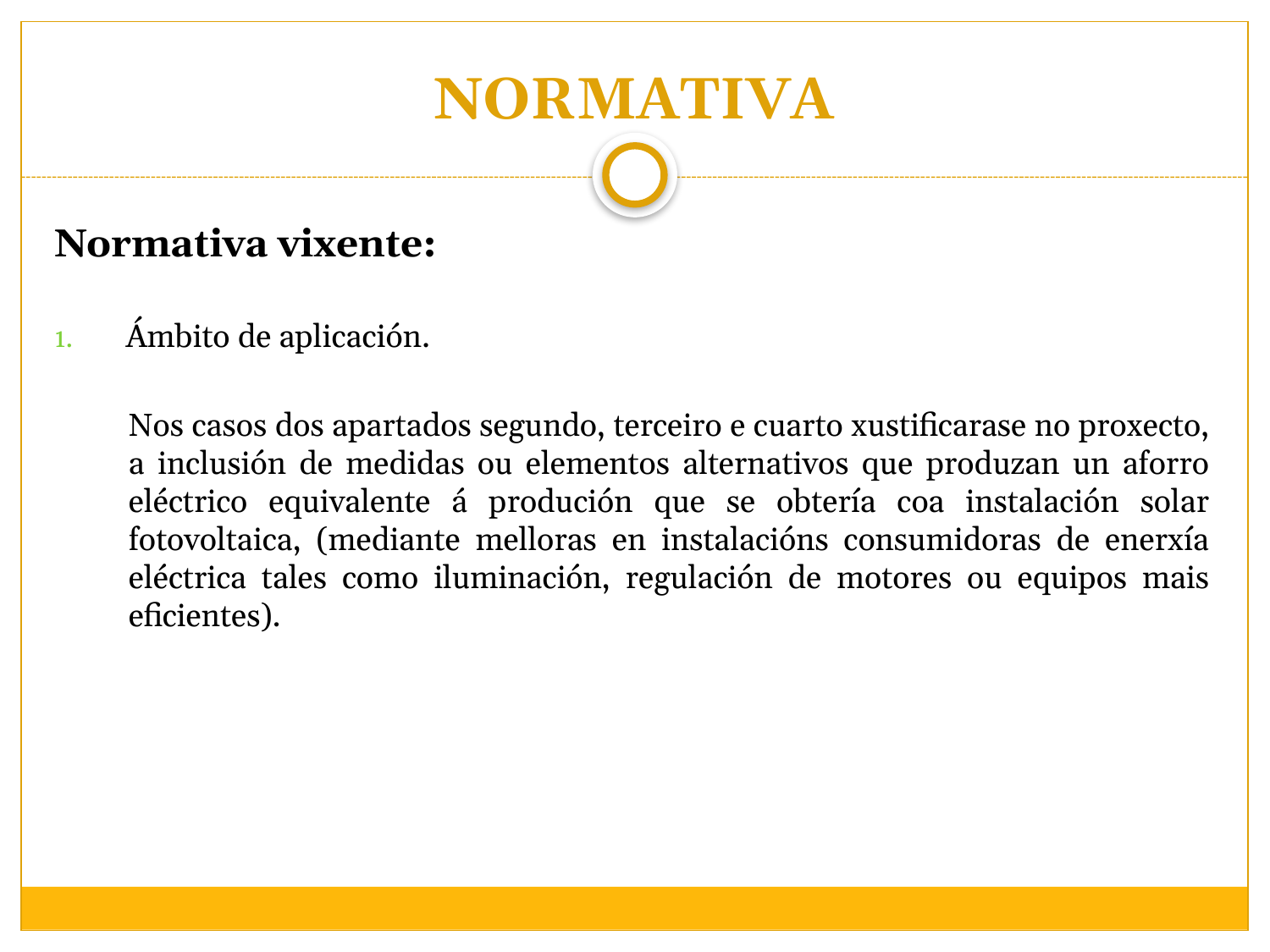

# NORMATIVA
Normativa vixente:

Ámbito de aplicación.

Nos casos dos apartados segundo, terceiro e cuarto xustificarase no proxecto, a inclusión de medidas ou elementos alternativos que produzan un aforro eléctrico equivalente á produción que se obtería coa instalación solar fotovoltaica, (mediante melloras en instalacións consumidoras de enerxía eléctrica tales como iluminación, regulación de motores ou equipos mais eficientes).